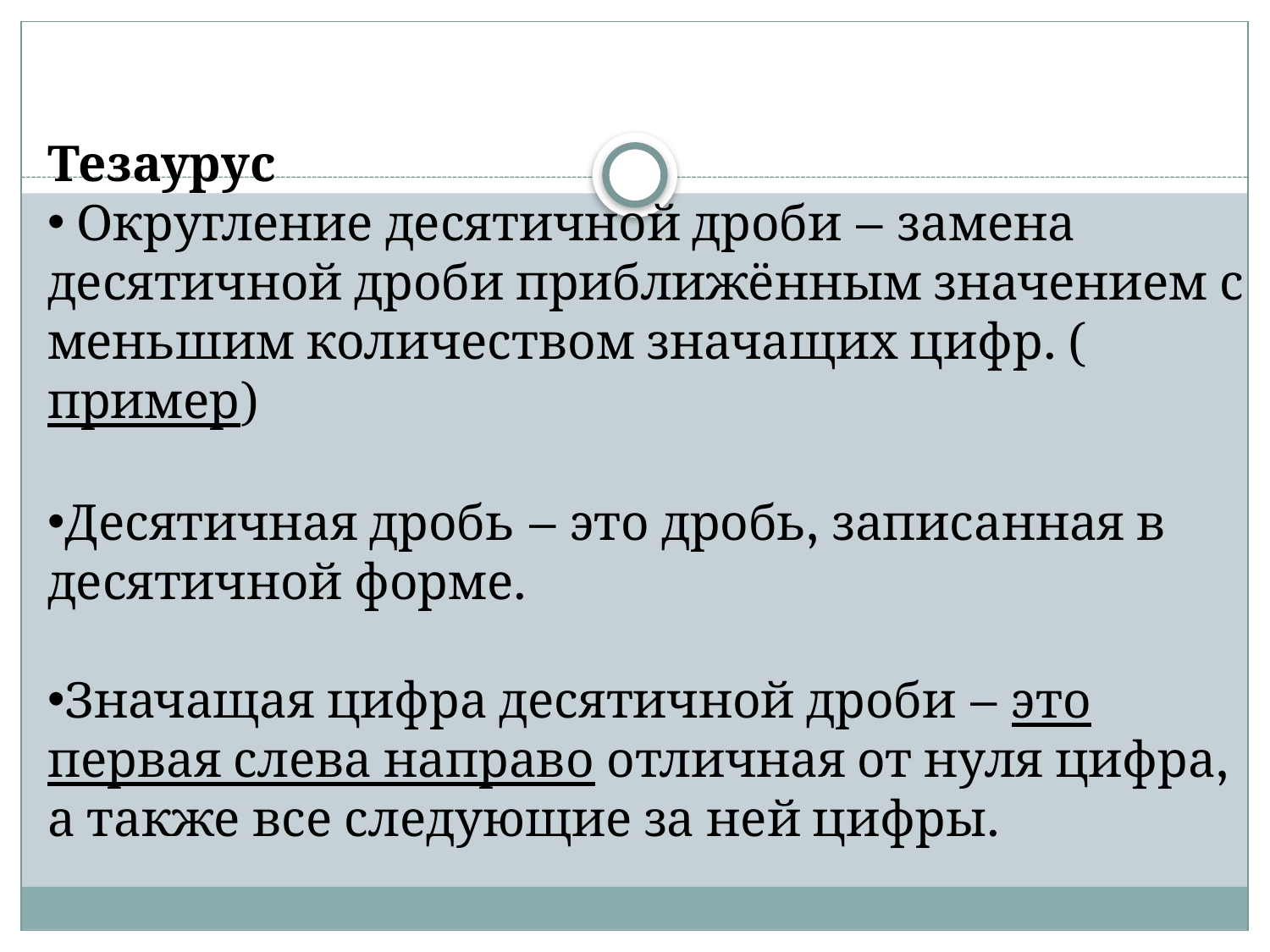

#
Тезаурус
 Округление десятичной дроби – замена десятичной дроби приближённым значением с меньшим количеством значащих цифр. (пример)

Десятичная дробь – это дробь, записанная в десятичной форме.

Значащая цифра десятичной дроби – это первая слева направо отличная от нуля цифра, а также все следующие за ней цифры.